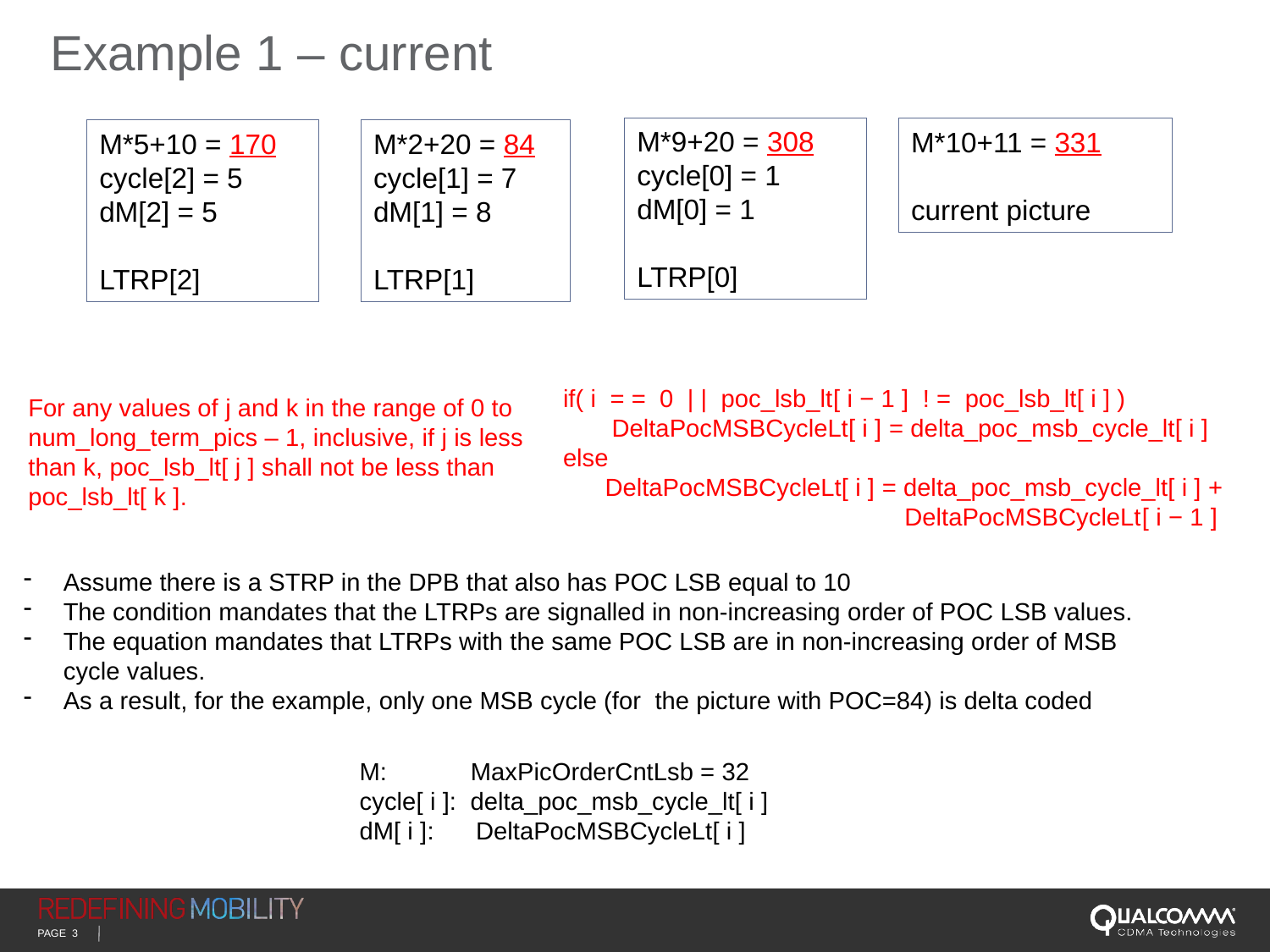

# Example 1 – current
M*9+20 = 308
cycle[0] = 1
dM[0] = 1
LTRP[0]
M*10+11 = 331
current picture
M*5+10 = 170
cycle[2] = 5
dM[2] = 5
LTRP[2]
M*2+20 = 84
cycle[1] = 7
dM[1] = 8
LTRP[1]
if( i  = =  0  | |  poc_lsb_lt[ i − 1 ]  ! =  poc_lsb_lt[ i ] )
       DeltaPocMSBCycleLt[ i ] = delta_poc_msb_cycle_lt[ i ]
else
      DeltaPocMSBCycleLt[ i ] = delta_poc_msb_cycle_lt[ i ] +
                                                 DeltaPocMSBCycleLt[ i − 1 ]
For any values of j and k in the range of 0 to num_long_term_pics – 1, inclusive, if j is less than k, poc_lsb_lt[ j ] shall not be less than poc_lsb_lt[ k ].
Assume there is a STRP in the DPB that also has POC LSB equal to 10
The condition mandates that the LTRPs are signalled in non-increasing order of POC LSB values.
The equation mandates that LTRPs with the same POC LSB are in non-increasing order of MSB cycle values.
As a result, for the example, only one MSB cycle (for  the picture with POC=84) is delta coded

M:            MaxPicOrderCntLsb = 32
cycle[ i ]:  delta_poc_msb_cycle_lt[ i ]
dM[ i ]:      DeltaPocMSBCycleLt[ i ]